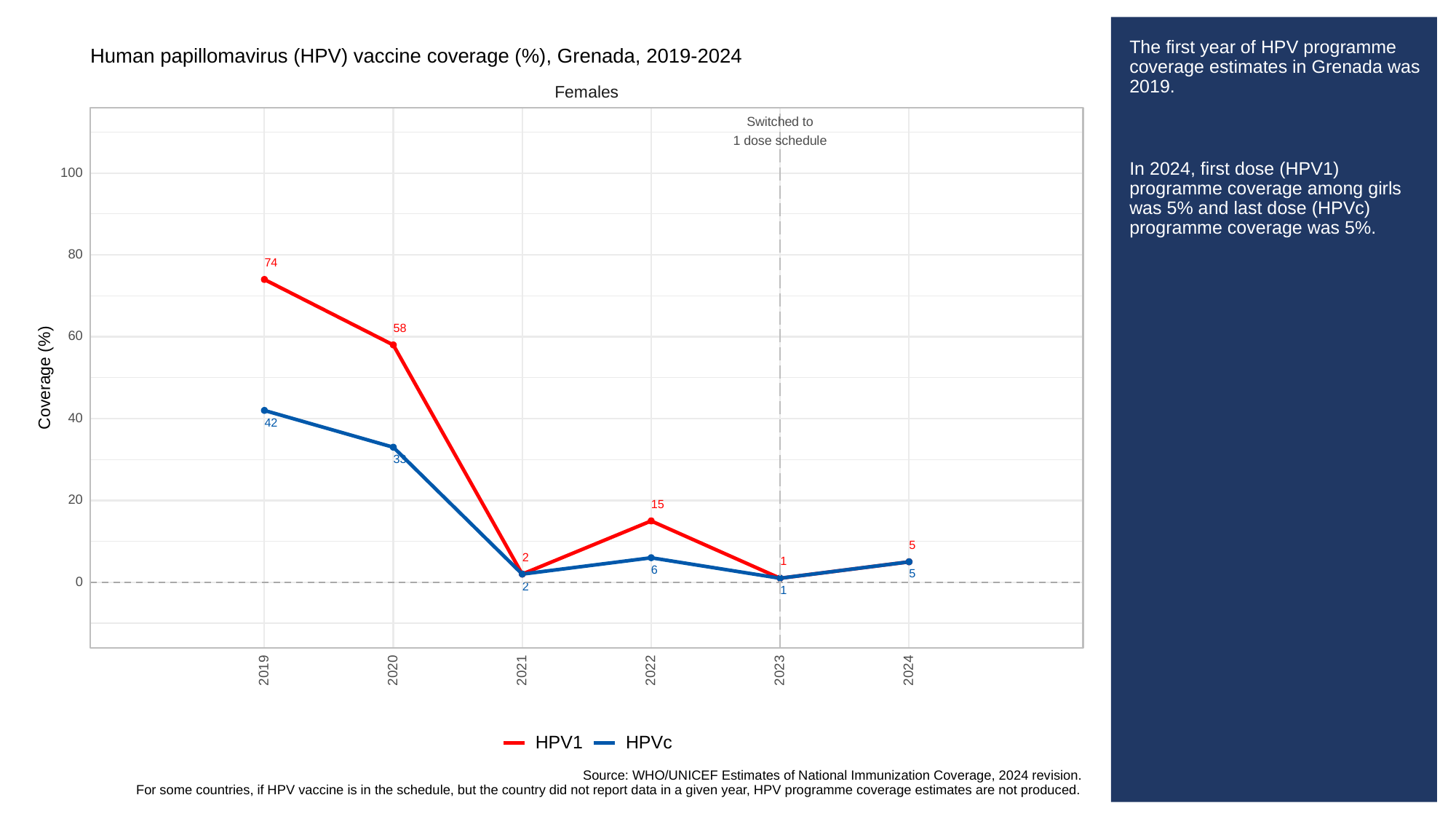

# The first year of HPV programme coverage estimates in Grenada was 2019.

In 2024, first dose (HPV1) programme coverage among girls was 5% and last dose (HPVc) programme coverage was 5%.

Human papillomavirus (HPV) vaccine coverage (%), Grenada, 2019-2024
Females

Switched to

1 dose schedule
100

80

74

58
60

Coverage (%)

40

42

33

20
15

5
2

1

6
5

0

2
1

2023
2019
2020
2021
2022
2024
HPVc
HPV1

Source: WHO/UNICEF Estimates of National Immunization Coverage, 2024 revision.
For some countries, if HPV vaccine is in the schedule, but the country did not report data in a given year, HPV programme coverage estimates are not produced.